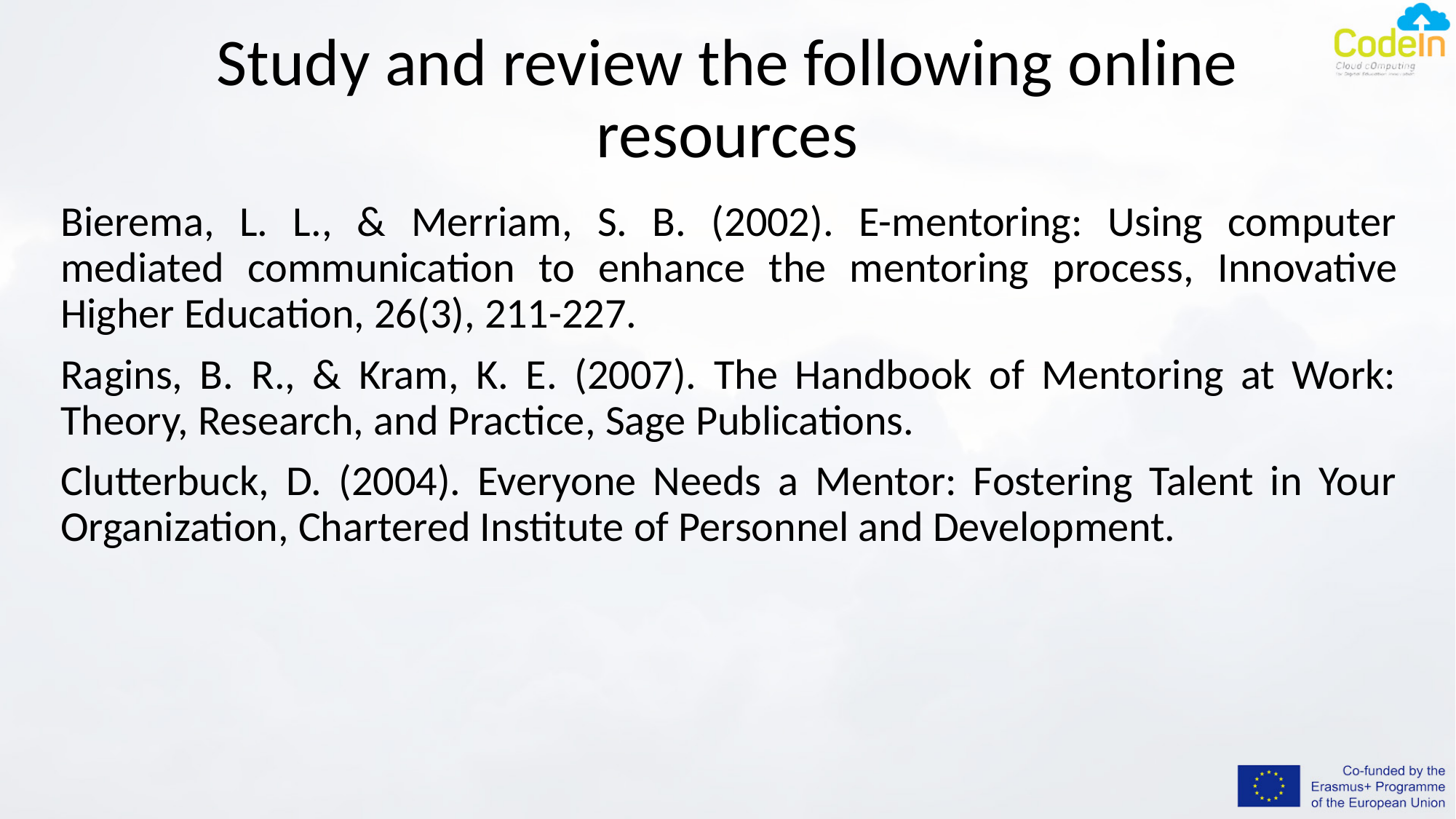

# Study and review the following online resources
Bierema, L. L., & Merriam, S. B. (2002). E-mentoring: Using computer mediated communication to enhance the mentoring process, Innovative Higher Education, 26(3), 211-227.
Ragins, B. R., & Kram, K. E. (2007). The Handbook of Mentoring at Work: Theory, Research, and Practice, Sage Publications.
Clutterbuck, D. (2004). Everyone Needs a Mentor: Fostering Talent in Your Organization, Chartered Institute of Personnel and Development.